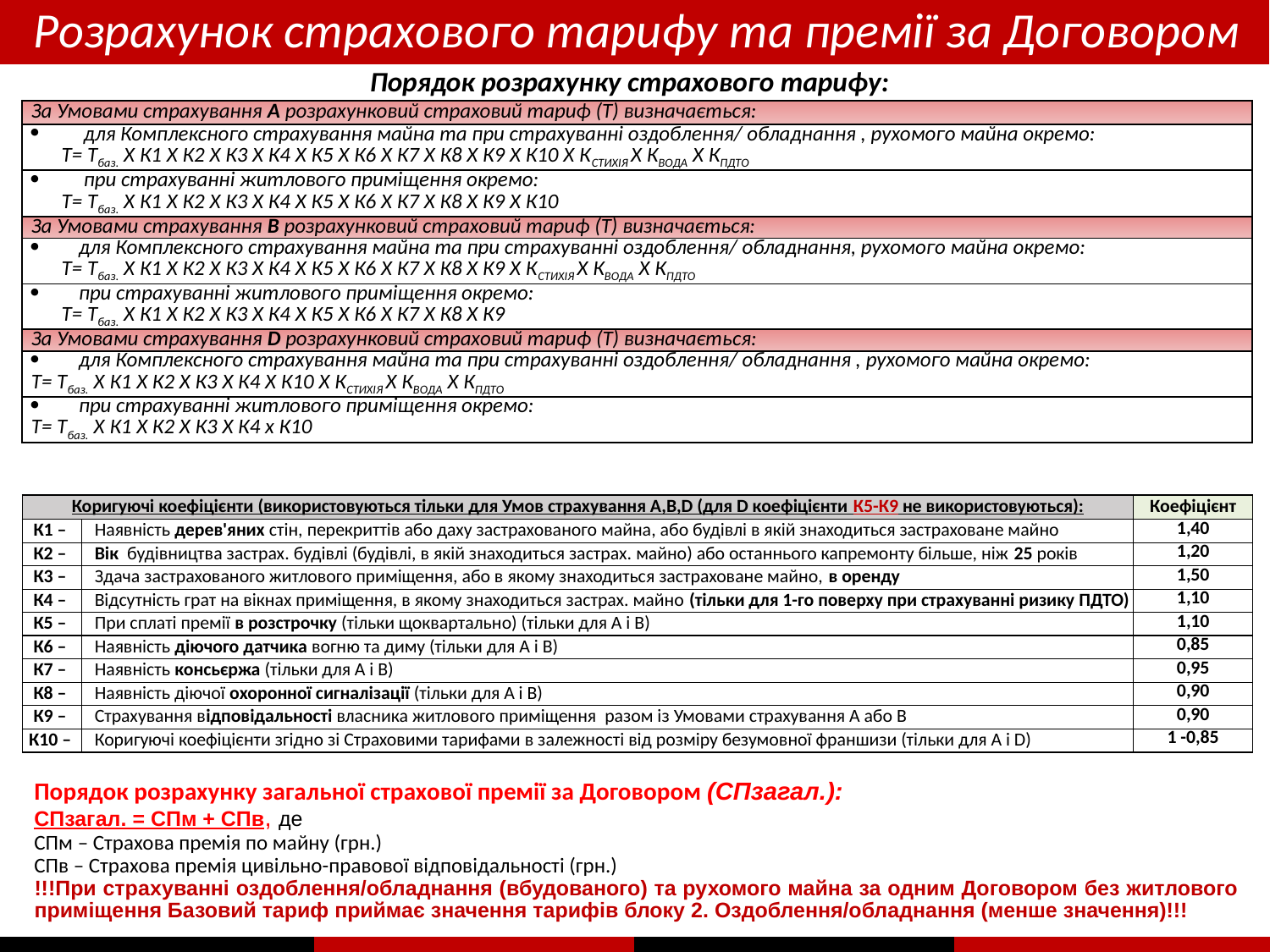

# Розрахунок страхового тарифу та премії за Договором
Порядок розрахунку страхового тарифу:
| За Умовами страхування А розрахунковий страховий тариф (Т) визначається: |
| --- |
| для Комплексного страхування майна та при страхуванні оздоблення/ обладнання , рухомого майна окремо: |
| Т= Тбаз. Х К1 Х К2 Х К3 Х К4 Х К5 Х К6 Х К7 Х К8 Х К9 Х К10 Х КСТИХІЯ Х КВОДА Х КПДТО |
| при страхуванні житлового приміщення окремо: |
| Т= Тбаз. Х К1 Х К2 Х К3 Х К4 Х К5 Х К6 Х К7 Х К8 Х К9 Х К10 |
| За Умовами страхування В розрахунковий страховий тариф (Т) визначається: |
| для Комплексного страхування майна та при страхуванні оздоблення/ обладнання, рухомого майна окремо: Т= Тбаз. Х К1 Х К2 Х К3 Х К4 Х К5 Х К6 Х К7 Х К8 Х К9 Х КСТИХІЯ Х КВОДА Х КПДТО |
| при страхуванні житлового приміщення окремо: Т= Тбаз. Х К1 Х К2 Х К3 Х К4 Х К5 Х К6 Х К7 Х К8 Х К9 |
| За Умовами страхування D розрахунковий страховий тариф (Т) визначається: |
| для Комплексного страхування майна та при страхуванні оздоблення/ обладнання , рухомого майна окремо: Т= Тбаз. Х К1 Х К2 Х К3 Х К4 Х К10 Х КСТИХІЯ Х КВОДА Х КПДТО |
| при страхуванні житлового приміщення окремо: Т= Тбаз. Х К1 Х К2 Х К3 Х К4 х К10 |
| Коригуючі коефіцієнти (використовуються тільки для Умов страхування А,В,D (для D коефіцієнти К5-К9 не використовуються): |  | Коефіцієнт |
| --- | --- | --- |
| К1 – | Наявність дерев'яних стін, перекриттів або даху застрахованого майна, або будівлі в якій знаходиться застраховане майно | 1,40 |
| К2 – | Вік будівництва застрах. будівлі (будівлі, в якій знаходиться застрах. майно) або останнього капремонту більше, ніж 25 років | 1,20 |
| К3 – | Здача застрахованого житлового приміщення, або в якому знаходиться застраховане майно, в оренду | 1,50 |
| К4 – | Відсутність грат на вікнах приміщення, в якому знаходиться застрах. майно (тільки для 1-го поверху при страхуванні ризику ПДТО) | 1,10 |
| К5 – | При сплаті премії в розстрочку (тільки щоквартально) (тільки для А і В) | 1,10 |
| К6 – | Наявність діючого датчика вогню та диму (тільки для А і В) | 0,85 |
| К7 – | Наявність консьєржа (тільки для А і В) | 0,95 |
| К8 – | Наявність діючої охоронної сигналізації (тільки для А і В) | 0,90 |
| К9 – | Страхування відповідальності власника житлового приміщення разом із Умовами страхування А або В | 0,90 |
| К10 – | Коригуючі коефіцієнти згідно зі Страховими тарифами в залежності від розміру безумовної франшизи (тільки для А і D) | 1 -0,85 |

Порядок розрахунку загальної страхової премії за Договором (СПзагал.):
СПзагал. = СПм + СПв, де
СПм – Страхова премія по майну (грн.)
СПв – Страхова премія цивільно-правової відповідальності (грн.)
!!!При страхуванні оздоблення/обладнання (вбудованого) та рухомого майна за одним Договором без житлового приміщення Базовий тариф приймає значення тарифів блоку 2. Оздоблення/обладнання (менше значення)!!!